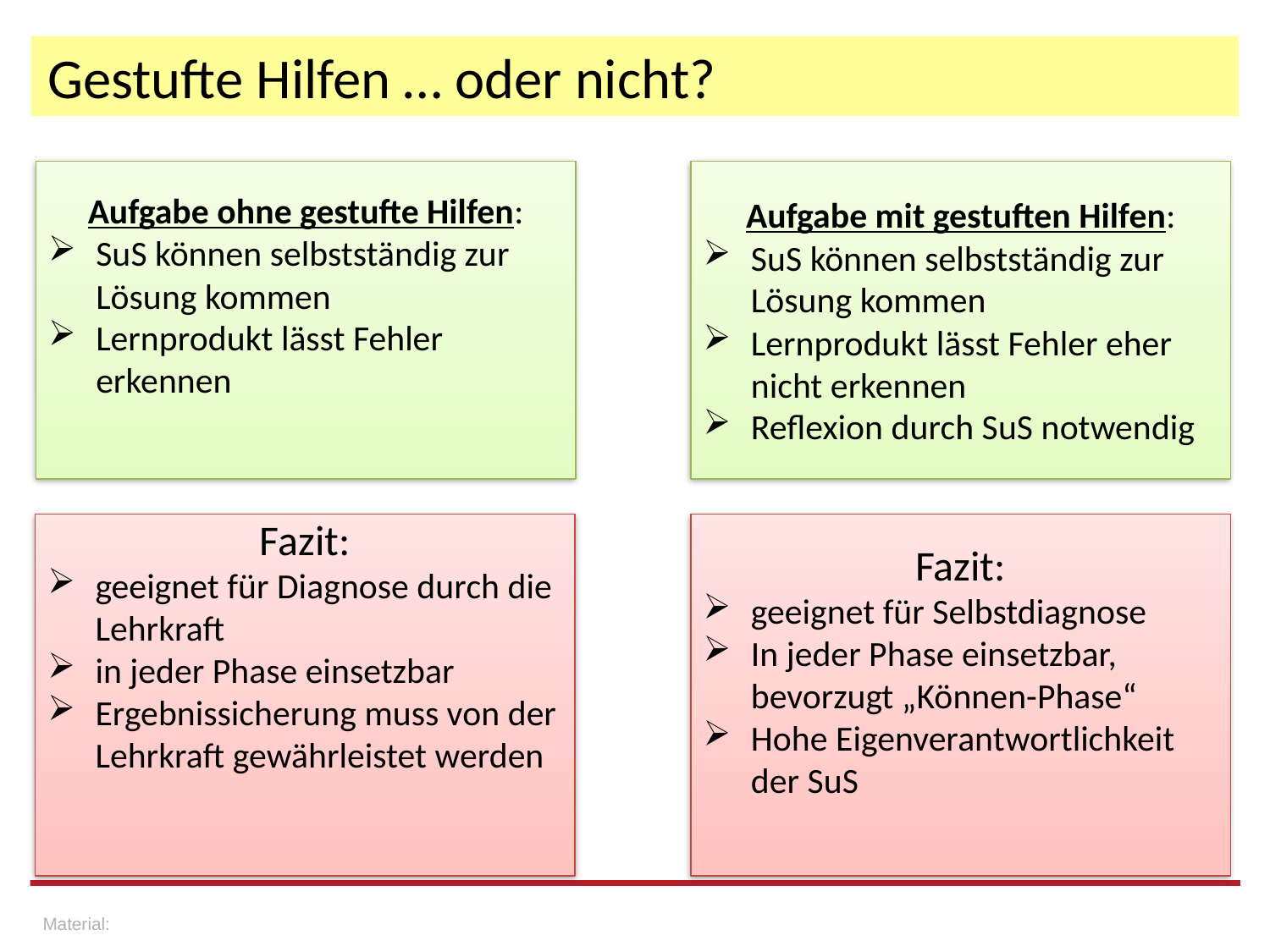

# Gestufte Hilfen … oder nicht?

Aufgabe ohne gestufte Hilfen:
SuS können selbstständig zur Lösung kommen
Lernprodukt lässt Fehler erkennen

Aufgabe mit gestuften Hilfen:
SuS können selbstständig zur Lösung kommen
Lernprodukt lässt Fehler eher nicht erkennen
Reflexion durch SuS notwendig
Fazit:
geeignet für Diagnose durch die Lehrkraft
in jeder Phase einsetzbar
Ergebnissicherung muss von der Lehrkraft gewährleistet werden

Fazit:
geeignet für Selbstdiagnose
In jeder Phase einsetzbar, bevorzugt „Können-Phase“
Hohe Eigenverantwortlichkeit der SuS

Material: